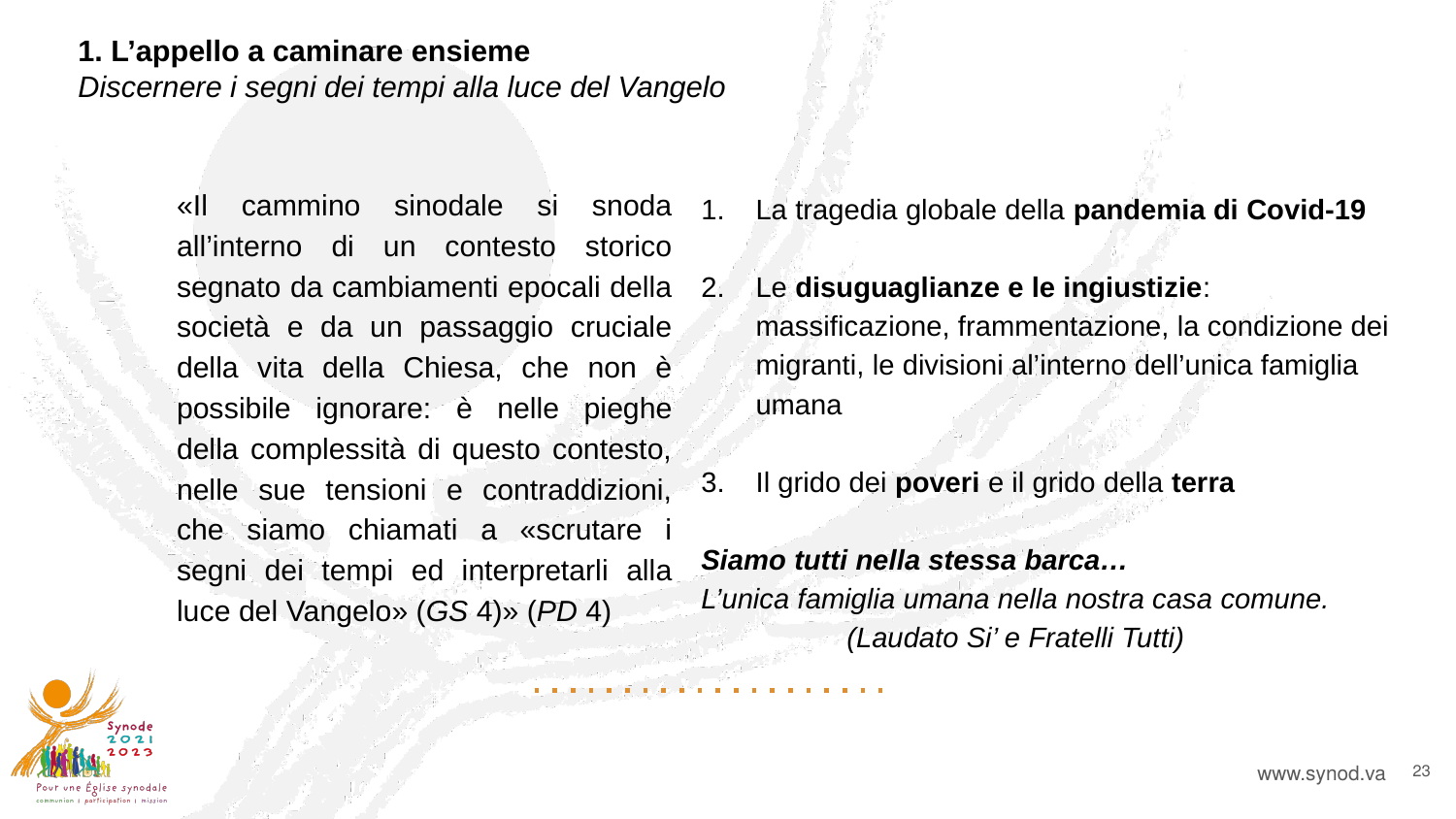

# 1. L’appello a caminare ensieme Discernere i segni dei tempi alla luce del Vangelo
«Il cammino sinodale si snoda all’interno di un contesto storico segnato da cambiamenti epocali della società e da un passaggio cruciale della vita della Chiesa, che non è possibile ignorare: è nelle pieghe della complessità di questo contesto, nelle sue tensioni e contraddizioni, che siamo chiamati a «scrutare i segni dei tempi ed interpretarli alla luce del Vangelo» (GS 4)» (PD 4)

La tragedia globale della pandemia di Covid-19

Le disuguaglianze e le ingiustizie: massificazione, frammentazione, la condizione dei migranti, le divisioni al’interno dell’unica famiglia umana

Il grido dei poveri e il grido della terra

Siamo tutti nella stessa barca…
L’unica famiglia umana nella nostra casa comune.
	(Laudato Si’ e Fratelli Tutti)

23